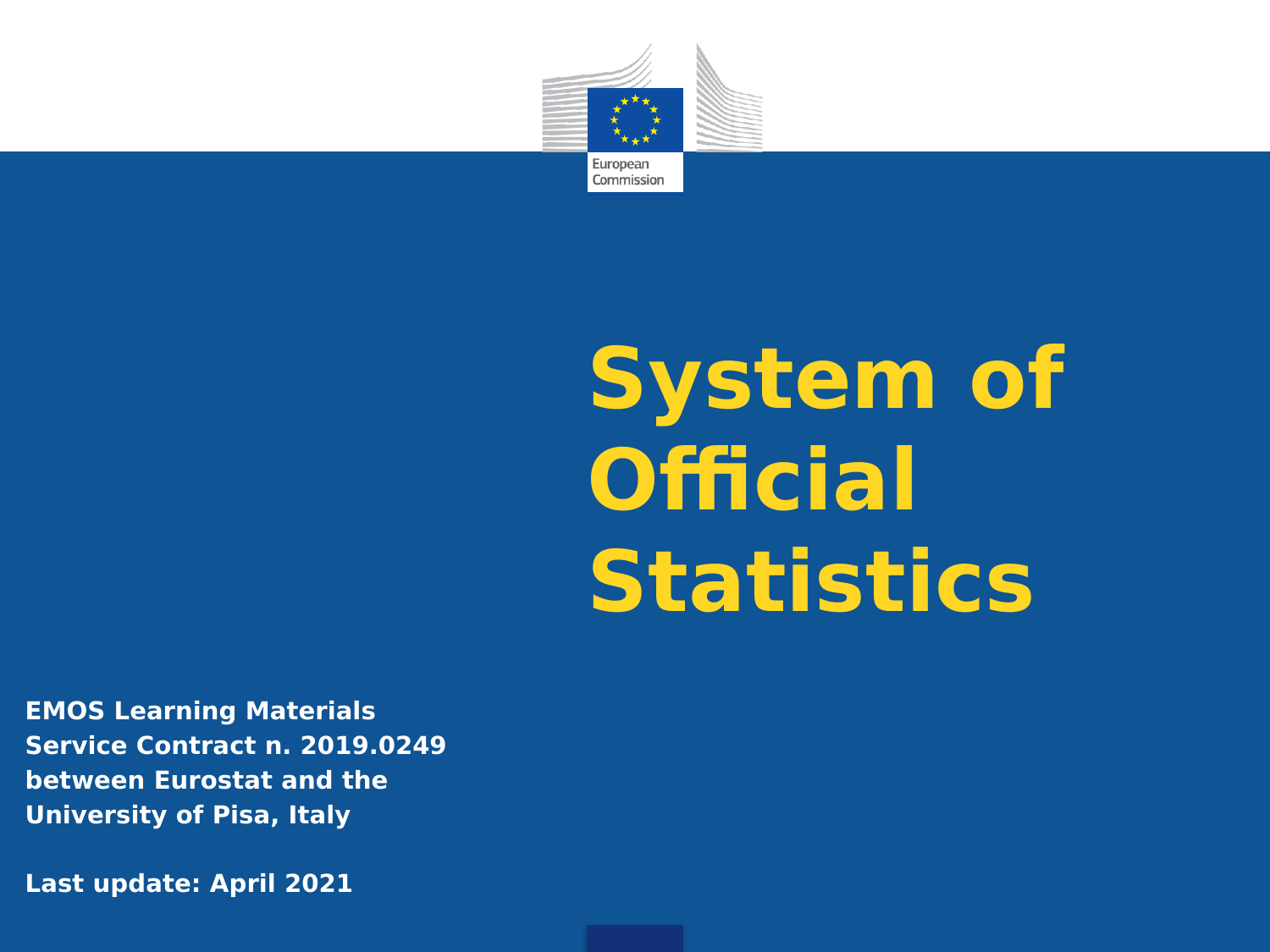

# System of Official Statistics

EMOS Learning Materials
Service Contract n. 2019.0249
between Eurostat and the
University of Pisa, Italy

Last update: April 2021